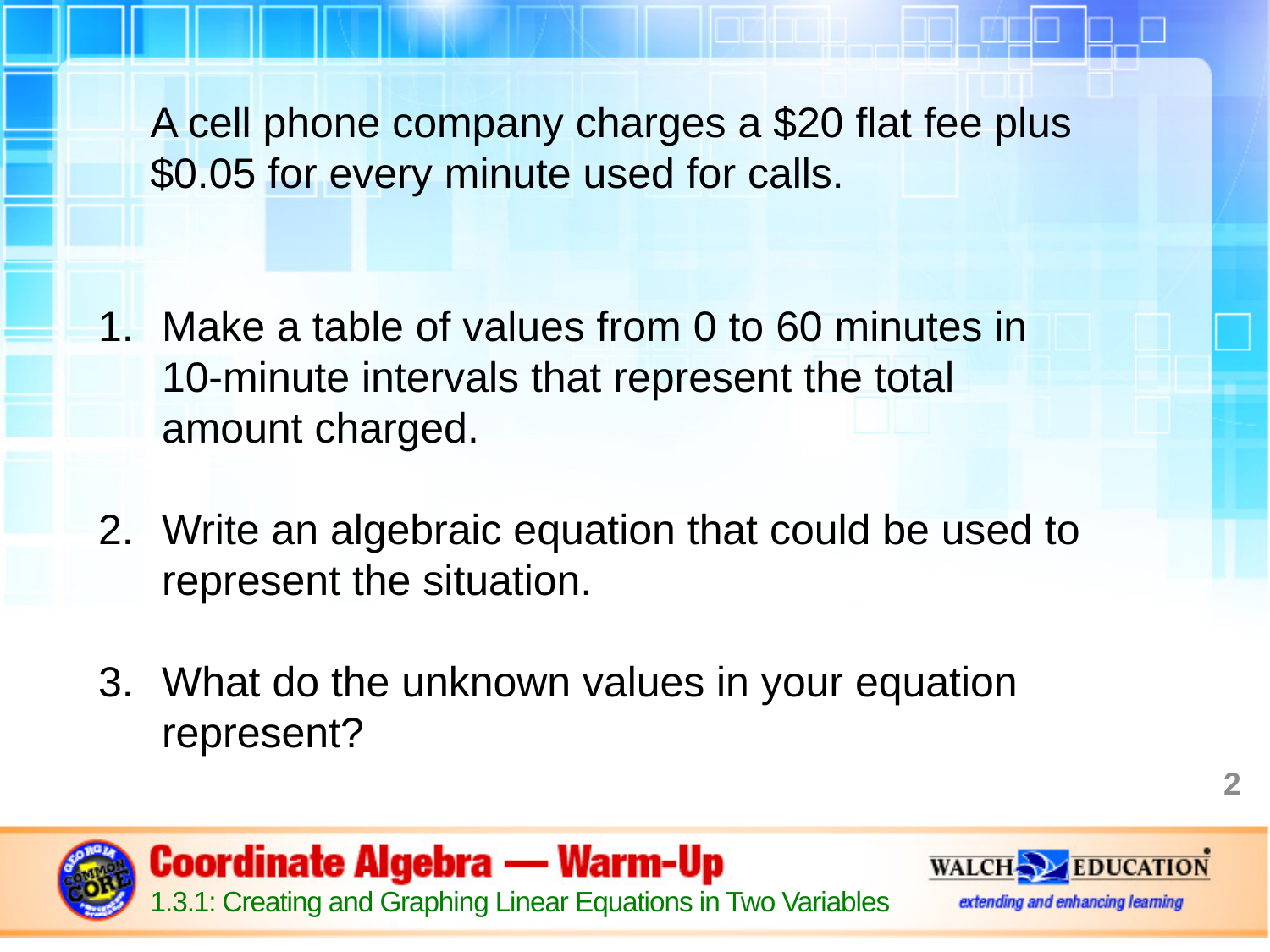

A cell phone company charges a $20 flat fee plus $0.05 for every minute used for calls.
Make a table of values from 0 to 60 minutes in 10-minute intervals that represent the total amount charged.

Write an algebraic equation that could be used to represent the situation.

What do the unknown values in your equation represent?
2
1.3.1: Creating and Graphing Linear Equations in Two Variables